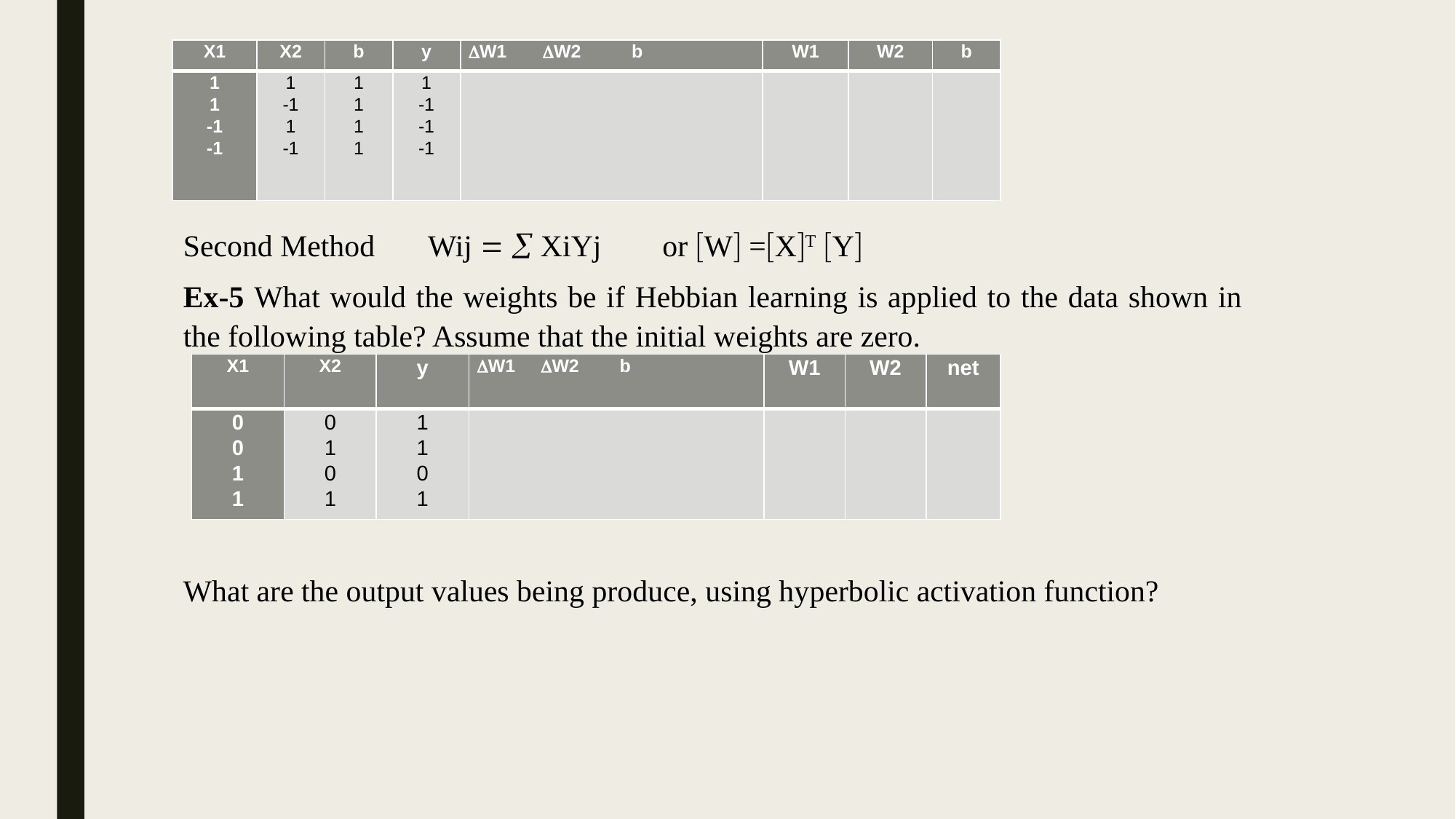

| X1 | X2 | b | y | ΔW1 ΔW2 b | W1 | W2 | b |
| --- | --- | --- | --- | --- | --- | --- | --- |
| 1 1 -1 -1 | 1 -1 1 -1 | 1 1 1 1 | 1 -1 -1 -1 |  |  |  |  |
Second Method       Wij = ∑ XiYj        or [W] =[X]T [Y]
Ex-5 What would the weights be if Hebbian learning is applied to the data shown in the following table? Assume that the initial weights are zero.

What are the output values being produce, using hyperbolic activation function?

| X1 | X2 | y | ΔW1 ΔW2 b | W1 | W2 | net |
| --- | --- | --- | --- | --- | --- | --- |
| 0 0 1 1 | 0 1 0 1 | 1 1 0 1 |  |  |  |  |